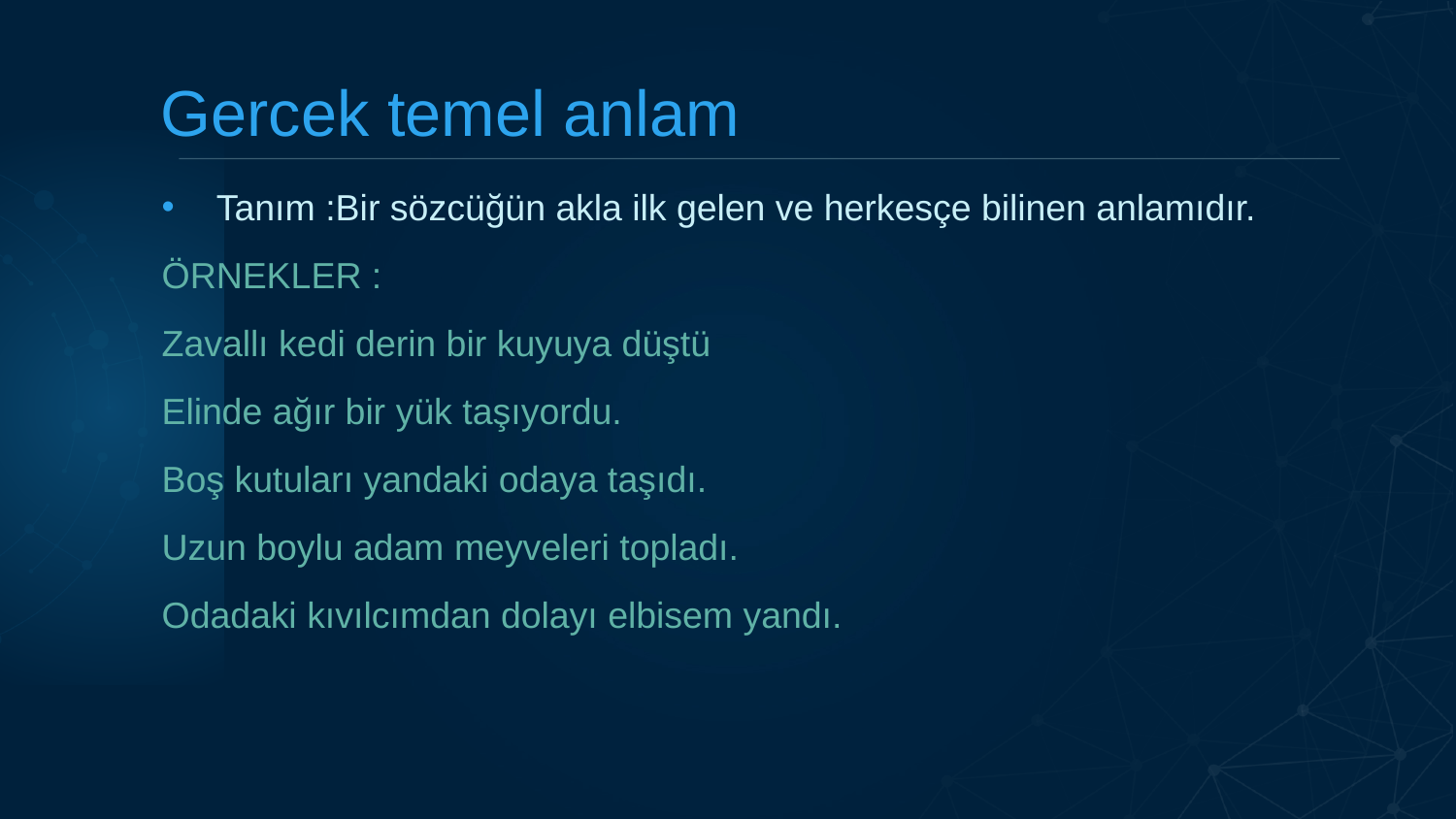

# Gercek temel anlam
Tanım :Bir sözcüğün akla ilk gelen ve herkesçe bilinen anlamıdır.
ÖRNEKLER :
Zavallı kedi derin bir kuyuya düştü
Elinde ağır bir yük taşıyordu.
Boş kutuları yandaki odaya taşıdı.
Uzun boylu adam meyveleri topladı.
Odadaki kıvılcımdan dolayı elbisem yandı.